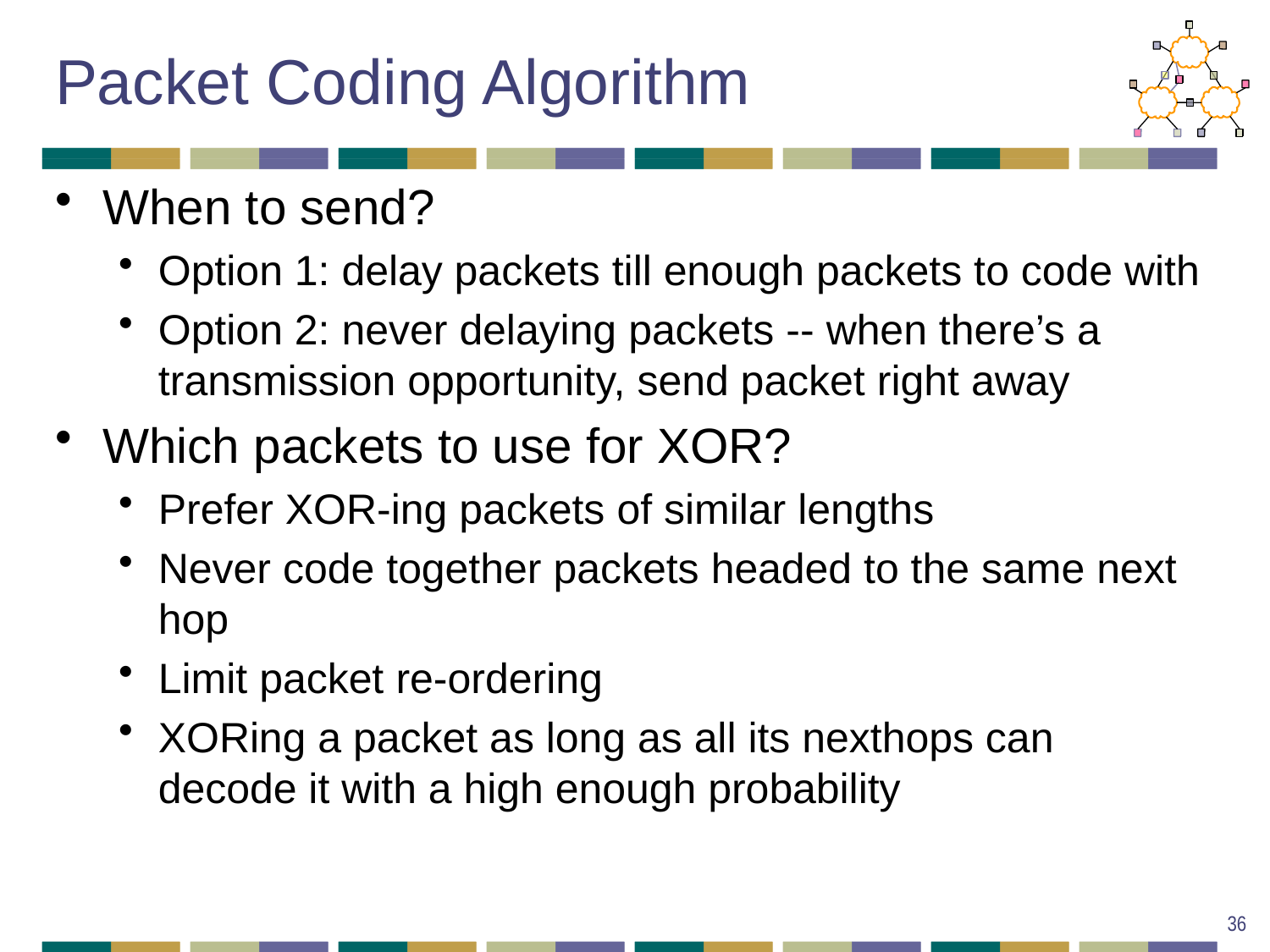

# Packet Coding Algorithm
When to send?
Option 1: delay packets till enough packets to code with
Option 2: never delaying packets -- when there’s a transmission opportunity, send packet right away
Which packets to use for XOR?
Prefer XOR-ing packets of similar lengths
Never code together packets headed to the same next hop
Limit packet re-ordering
XORing a packet as long as all its nexthops can decode it with a high enough probability

36